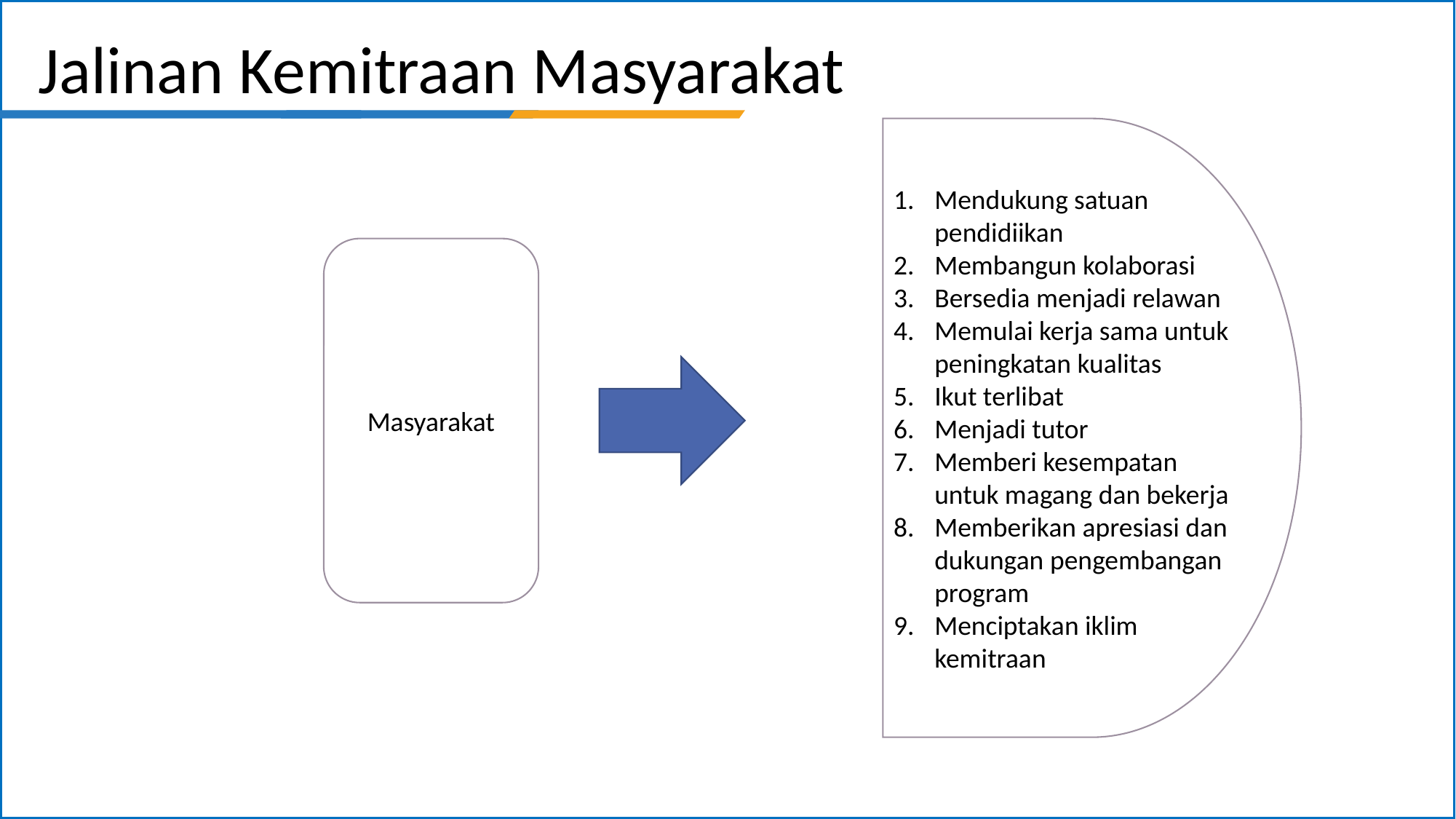

# Jalinan Kemitraan Masyarakat

Mendukung satuan pendidiikan
Membangun kolaborasi
Bersedia menjadi relawan
Memulai kerja sama untuk peningkatan kualitas
Ikut terlibat
Menjadi tutor
Memberi kesempatan untuk magang dan bekerja
Memberikan apresiasi dan dukungan pengembangan program
Menciptakan iklim kemitraan
Masyarakat